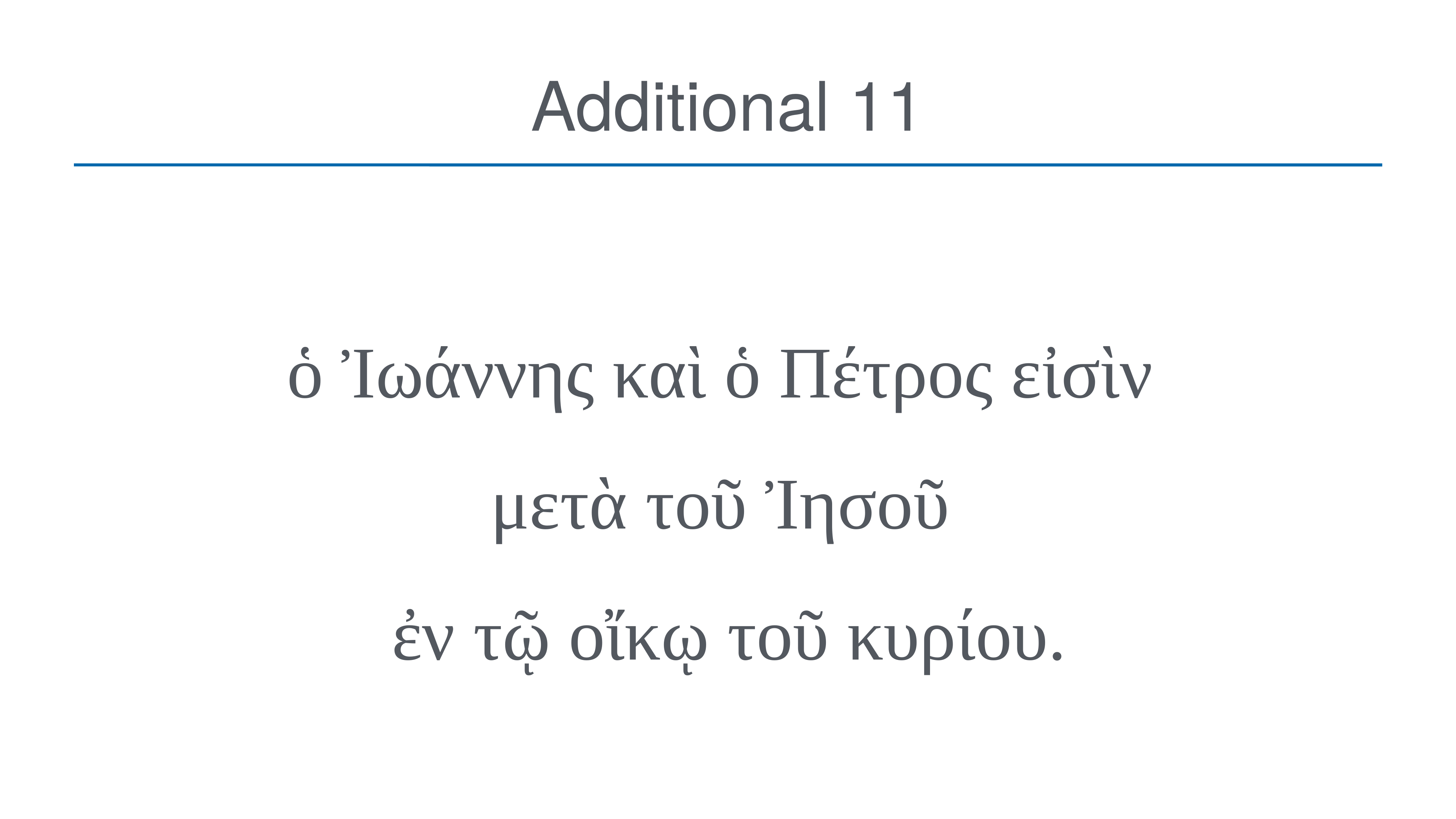

# Additional 11
ὁ Ἰωάννης καὶ ὁ Πέτρος εἰσὶν
μετὰ τοῦ Ἰησοῦ
ἐν τῷ οἴκῳ τοῦ κυρίου.